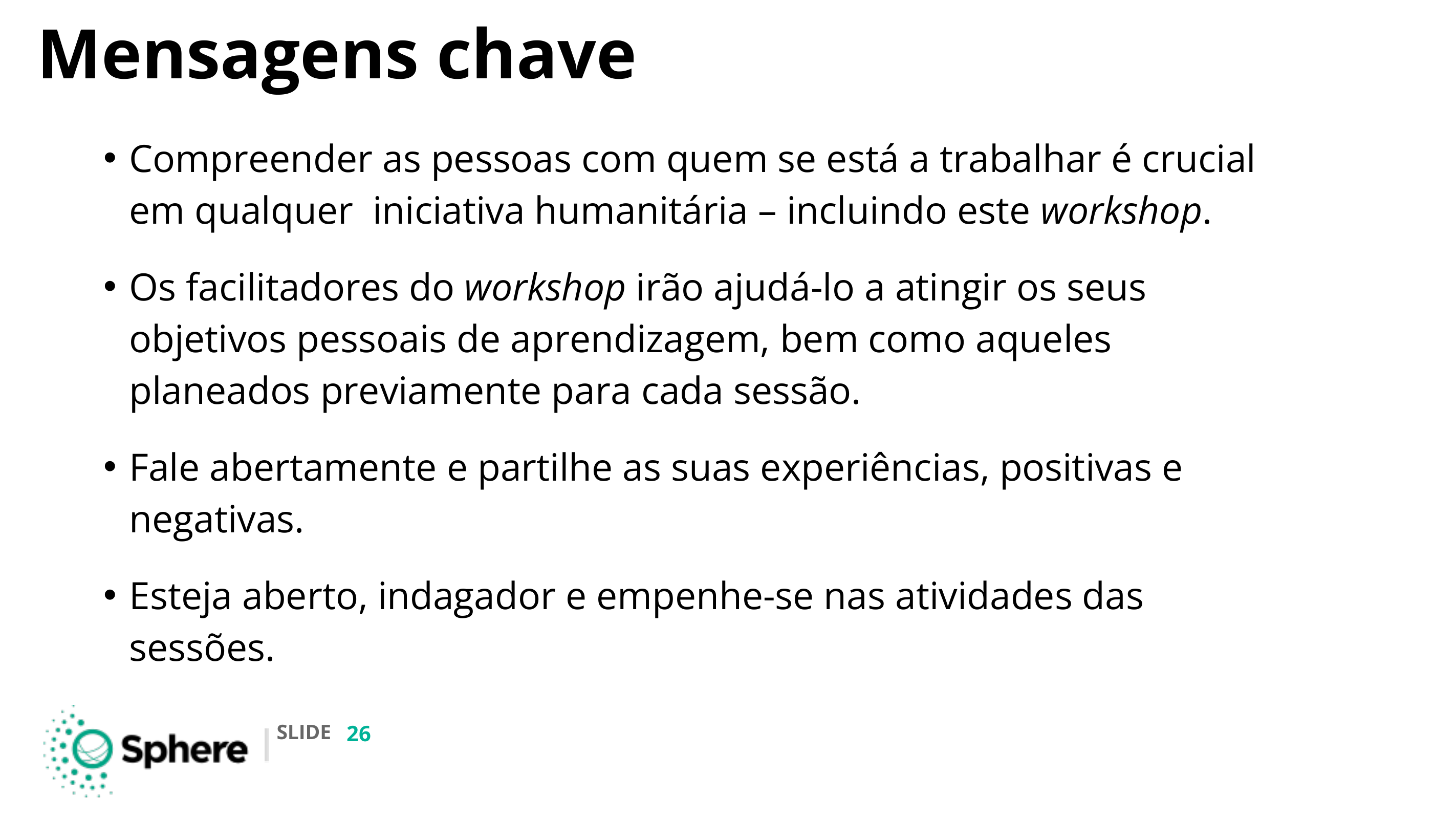

# Mensagens chave
Compreender as pessoas com quem se está a trabalhar é crucial em qualquer  iniciativa humanitária – incluindo este workshop.
Os facilitadores do workshop irão ajudá-lo a atingir os seus objetivos pessoais de aprendizagem, bem como aqueles planeados previamente para cada sessão.
Fale abertamente e partilhe as suas experiências, positivas e negativas.
Esteja aberto, indagador e empenhe-se nas atividades das sessões.
26